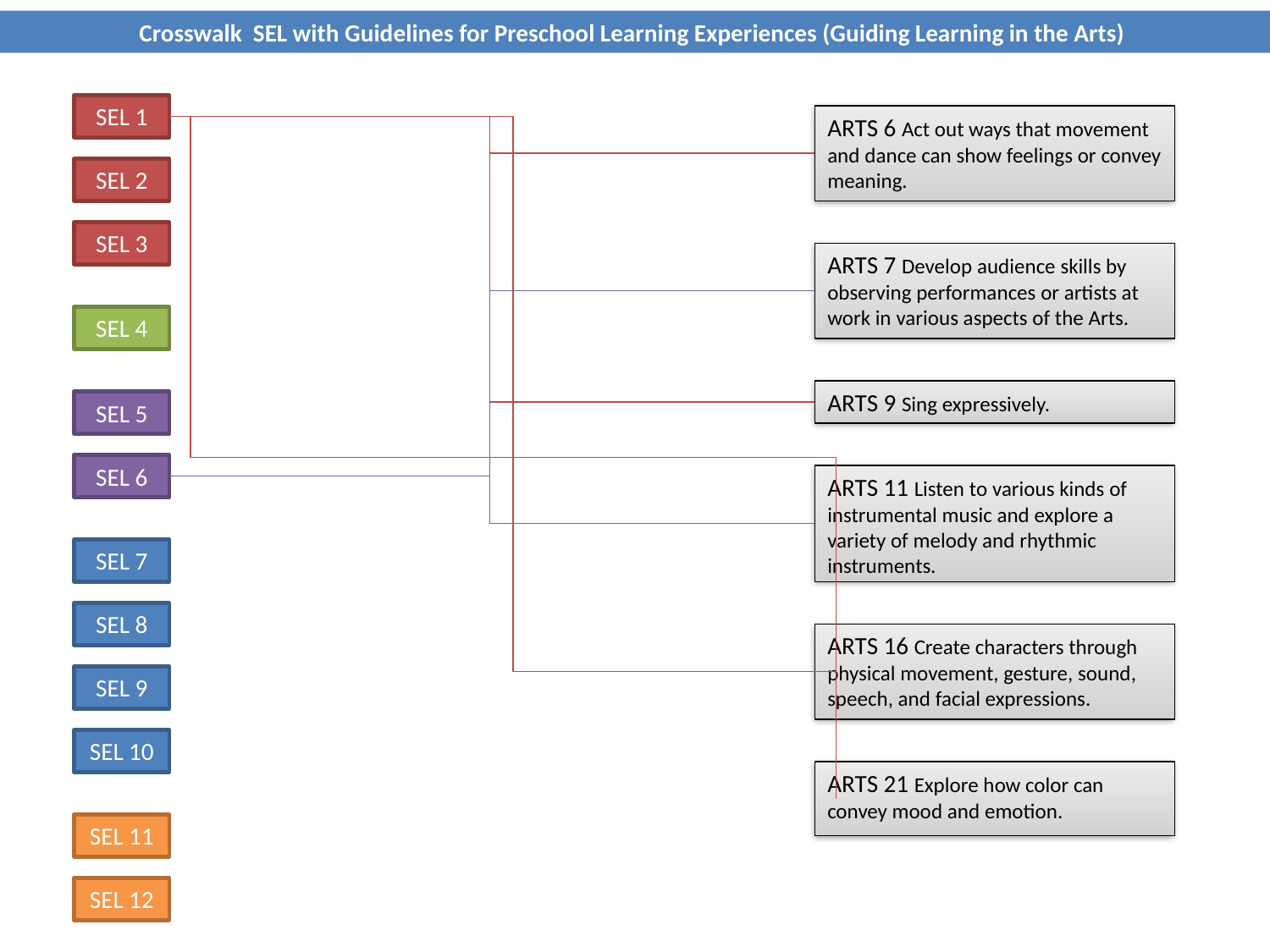

Crosswalk  SEL with Guidelines for Preschool Learning Experiences (Guiding Learning in the Arts)
SEL 1

ARTS 6 Act out ways that movement and dance can show feelings or convey meaning.
SEL 2

SEL 3

ARTS 7 Develop audience skills by observing performances or artists at work in various aspects of the Arts.
SEL 4

ARTS 9 Sing expressively.
SEL 5

SEL 6

ARTS 11 Listen to various kinds of instrumental music and explore a variety of melody and rhythmic instruments.
SEL 7

SEL 8

ARTS 16 Create characters through physical movement, gesture, sound, speech, and facial expressions.
SEL 9

SEL 10

ARTS 21 Explore how color can convey mood and emotion.
SEL 11

SEL 12